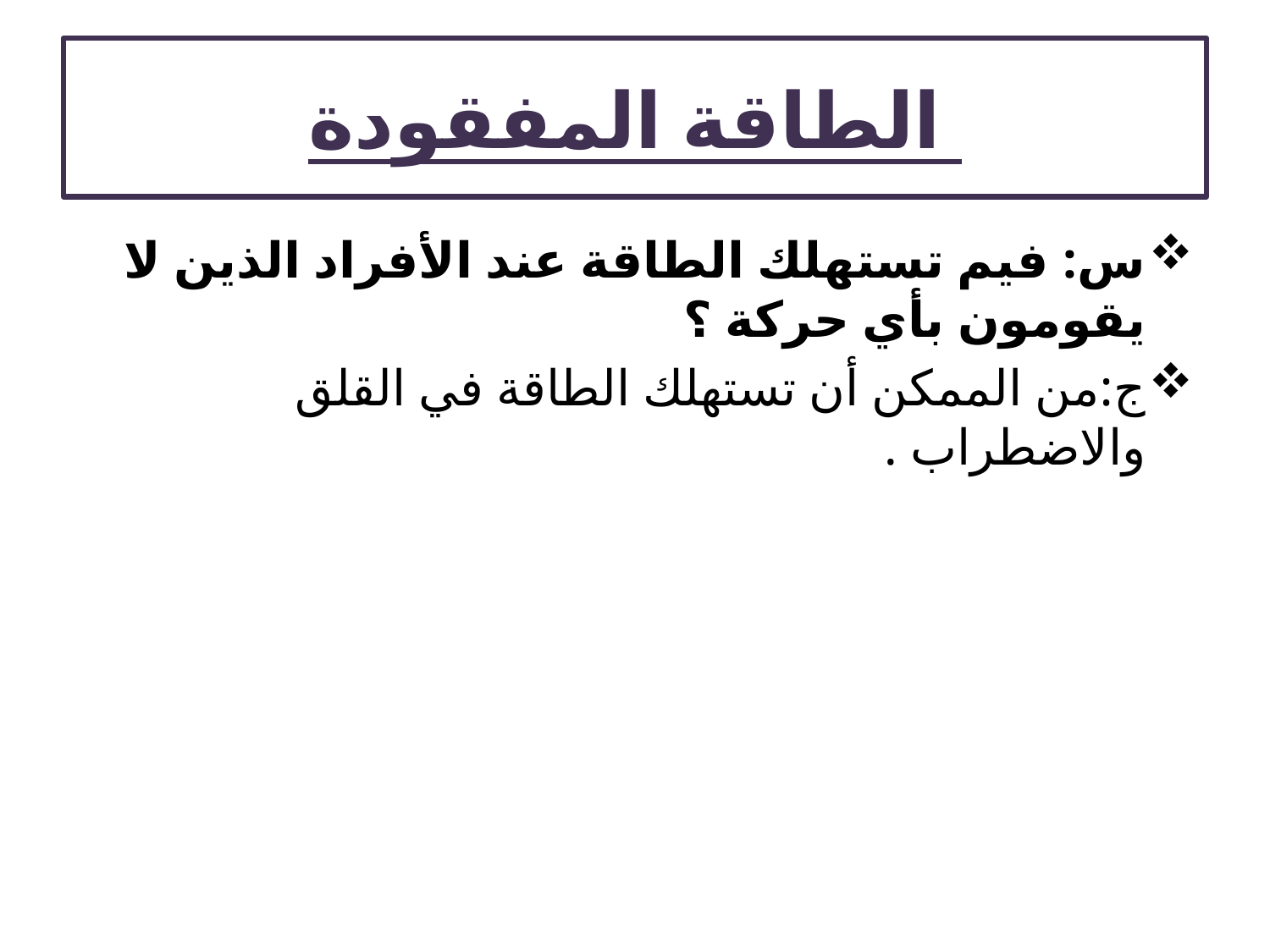

# الطاقة المفقودة
س: فيم تستهلك الطاقة عند الأفراد الذين لا يقومون بأي حركة ؟
ج:من الممكن أن تستهلك الطاقة في القلق والاضطراب .